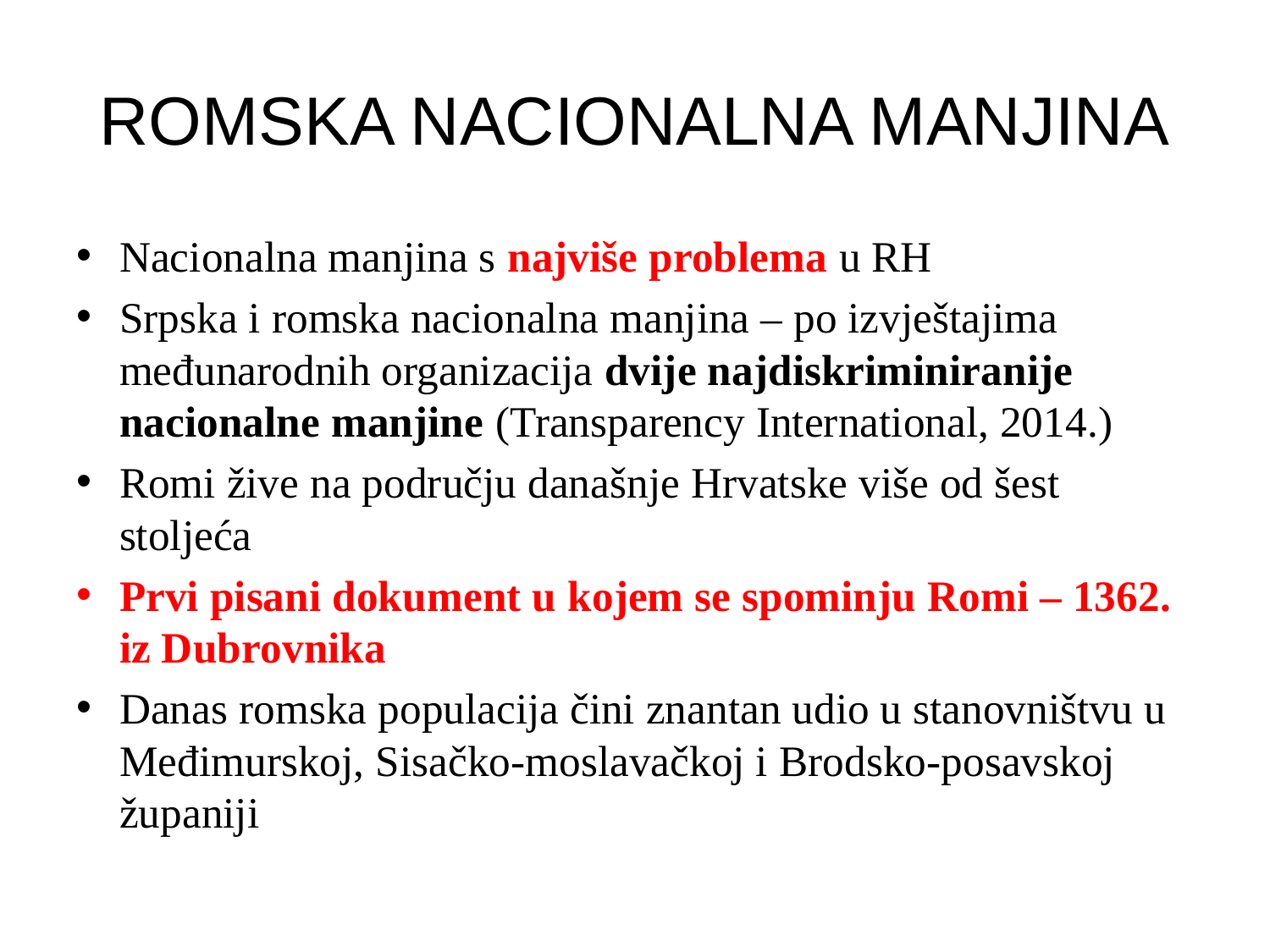

# ROMSKA NACIONALNA MANJINA
Nacionalna manjina s najviše problema u RH
Srpska i romska nacionalna manjina – po izvještajima međunarodnih organizacija dvije najdiskriminiranije nacionalne manjine (Transparency International, 2014.)
Romi žive na području današnje Hrvatske više od šest stoljeća
Prvi pisani dokument u kojem se spominju Romi – 1362. iz Dubrovnika
Danas romska populacija čini znantan udio u stanovništvu u Međimurskoj, Sisačko-moslavačkoj i Brodsko-posavskoj županiji